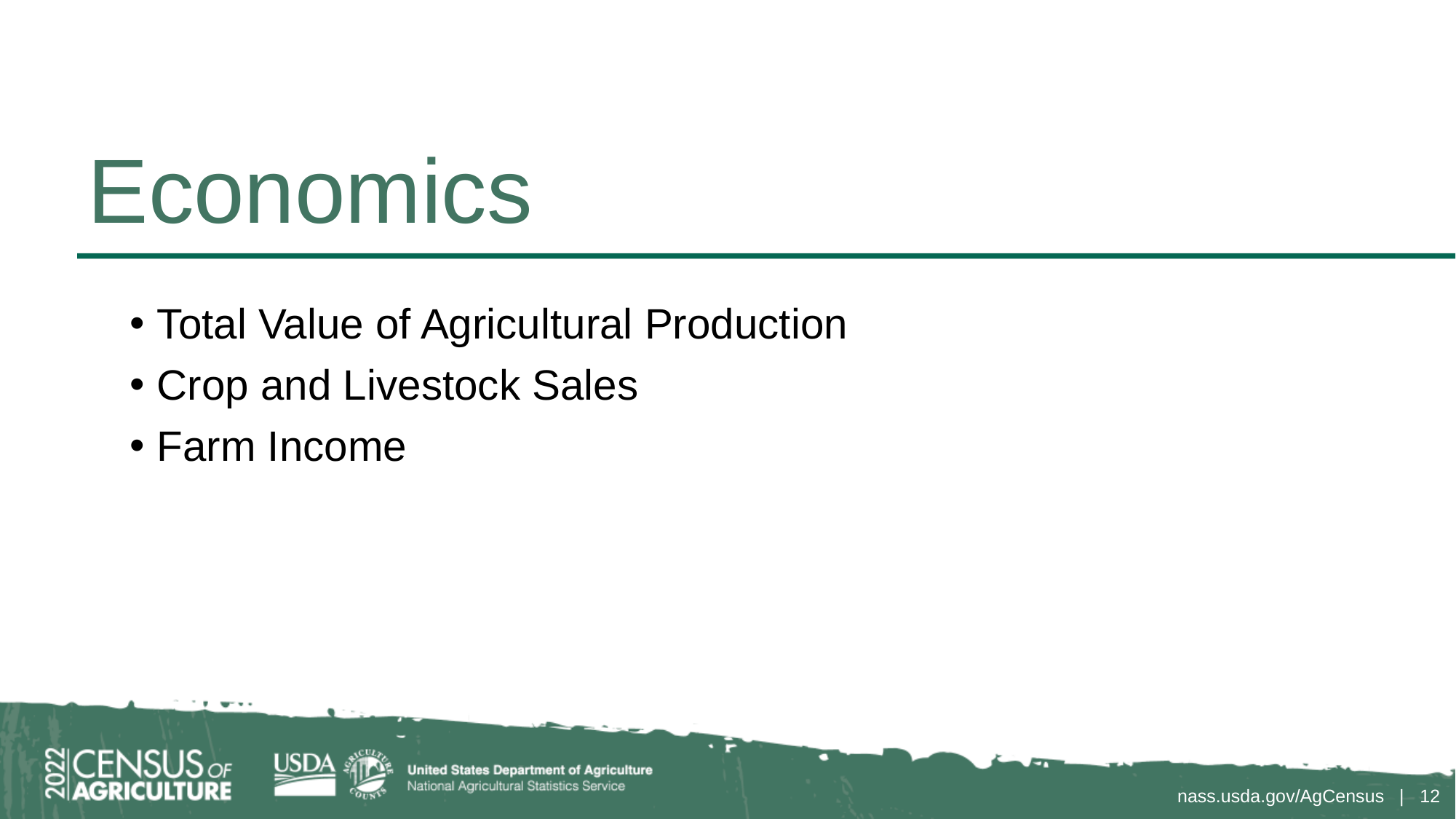

Economics
Total Value of Agricultural Production
Crop and Livestock Sales
Farm Income